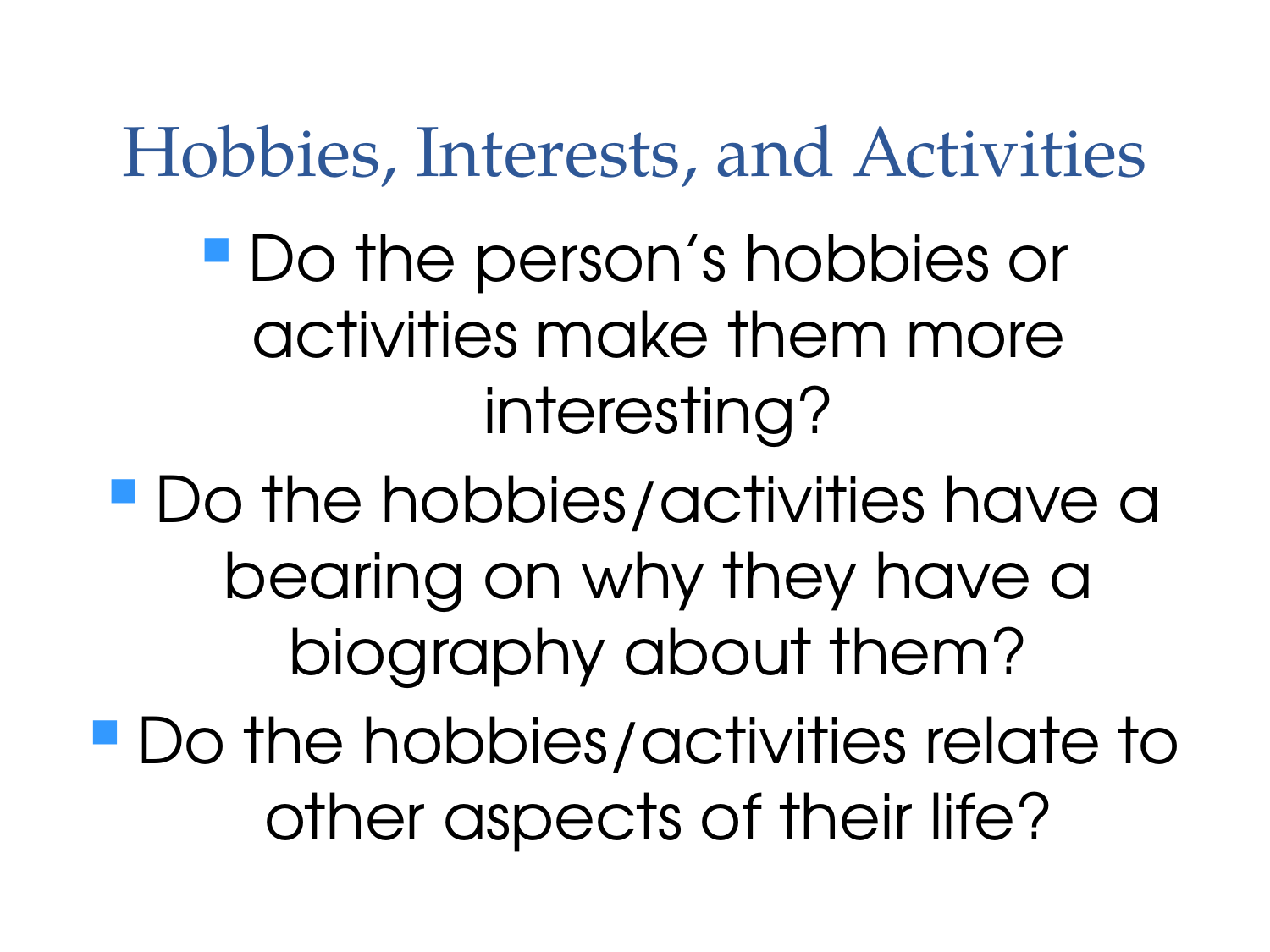

# Hobbies, Interests, and Activities
Do the person’s hobbies or activities make them more interesting?
Do the hobbies/activities have a bearing on why they have a biography about them?
Do the hobbies/activities relate to other aspects of their life?